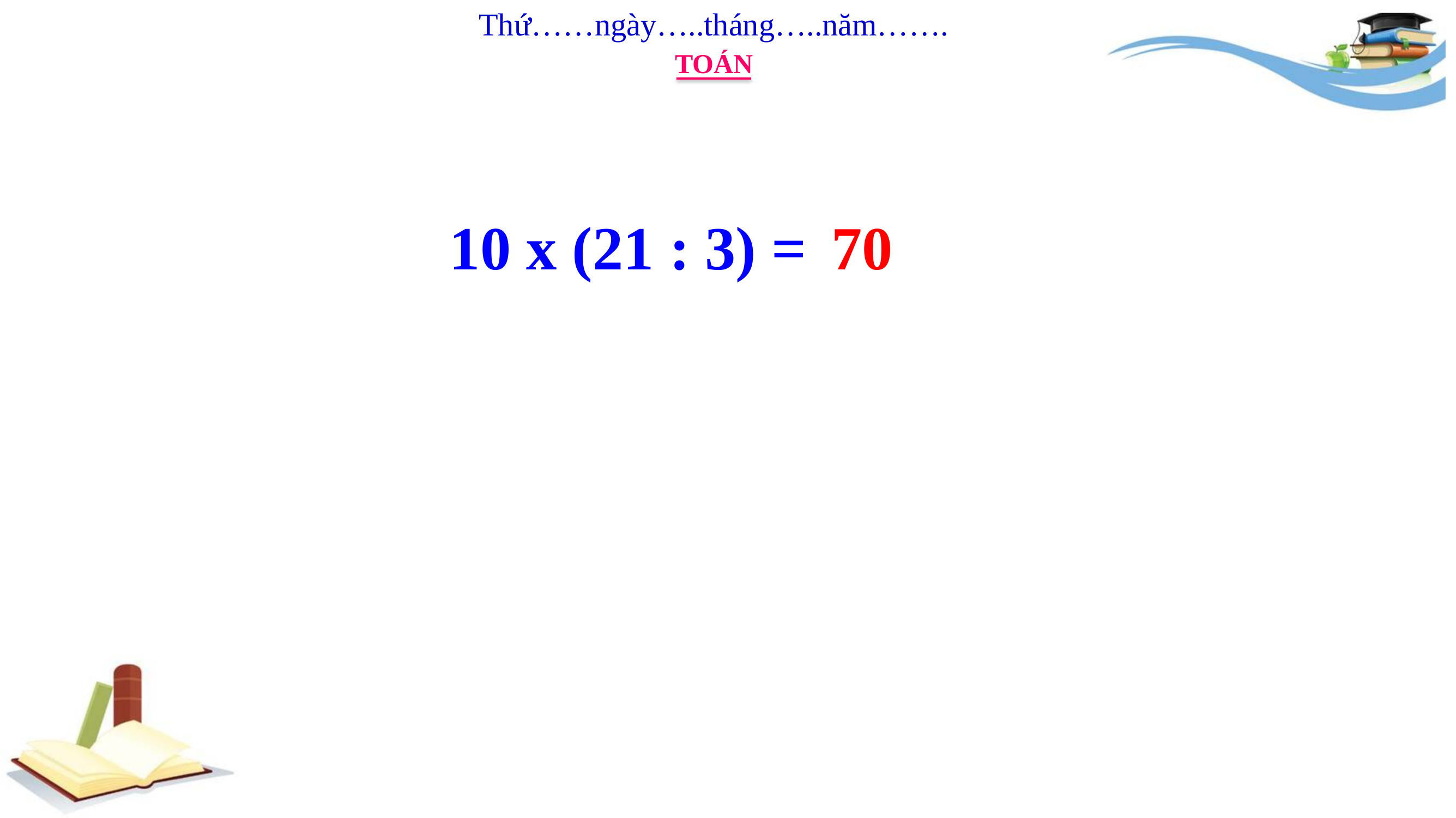

Thứ……ngày…..tháng…..năm…….
TOÁN
10 x (21 : 3) =
70